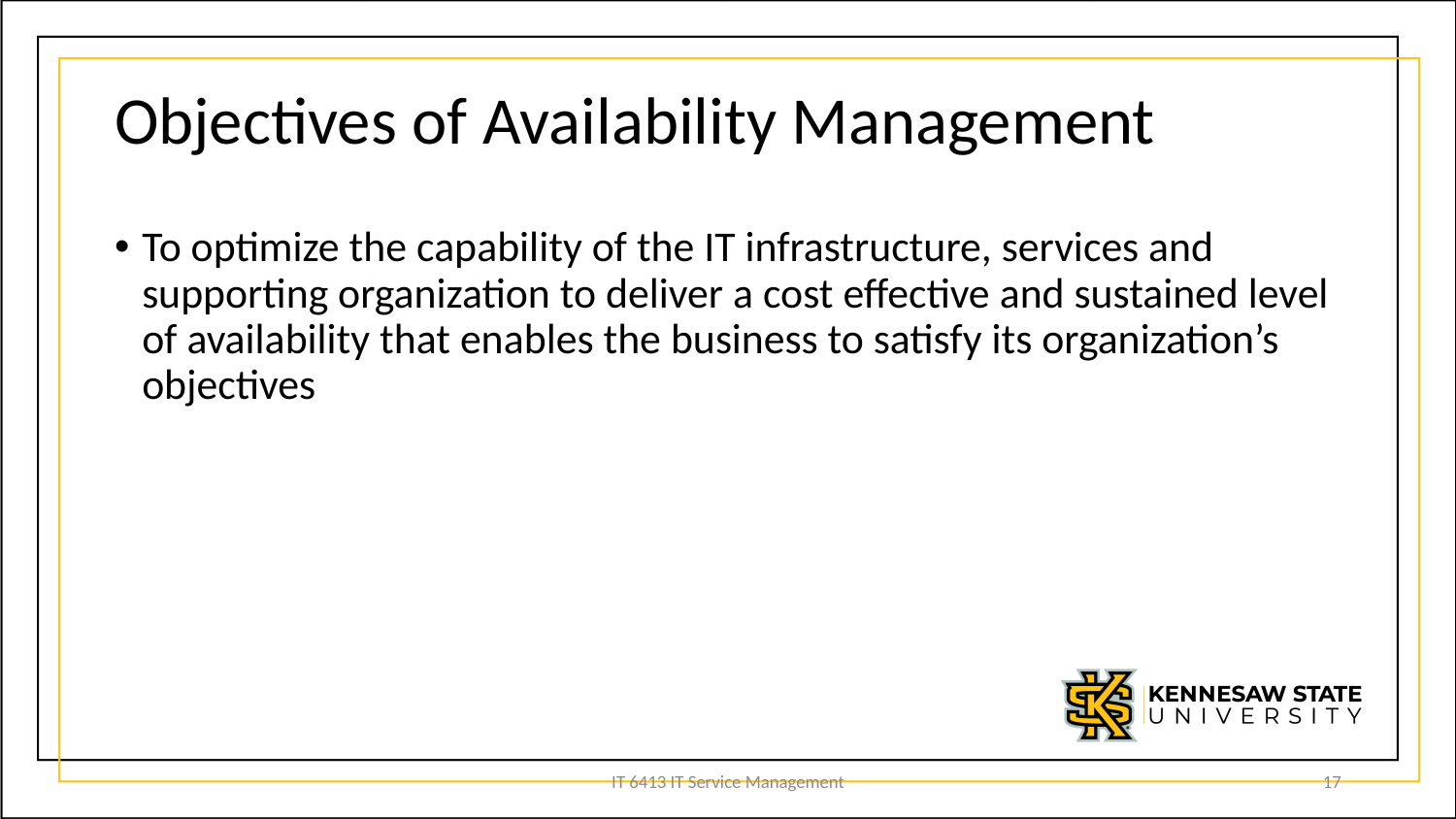

# Objectives of Availability Management
To optimize the capability of the IT infrastructure, services and supporting organization to deliver a cost effective and sustained level of availability that enables the business to satisfy its organization’s objectives

IT 6413 IT Service Management
17